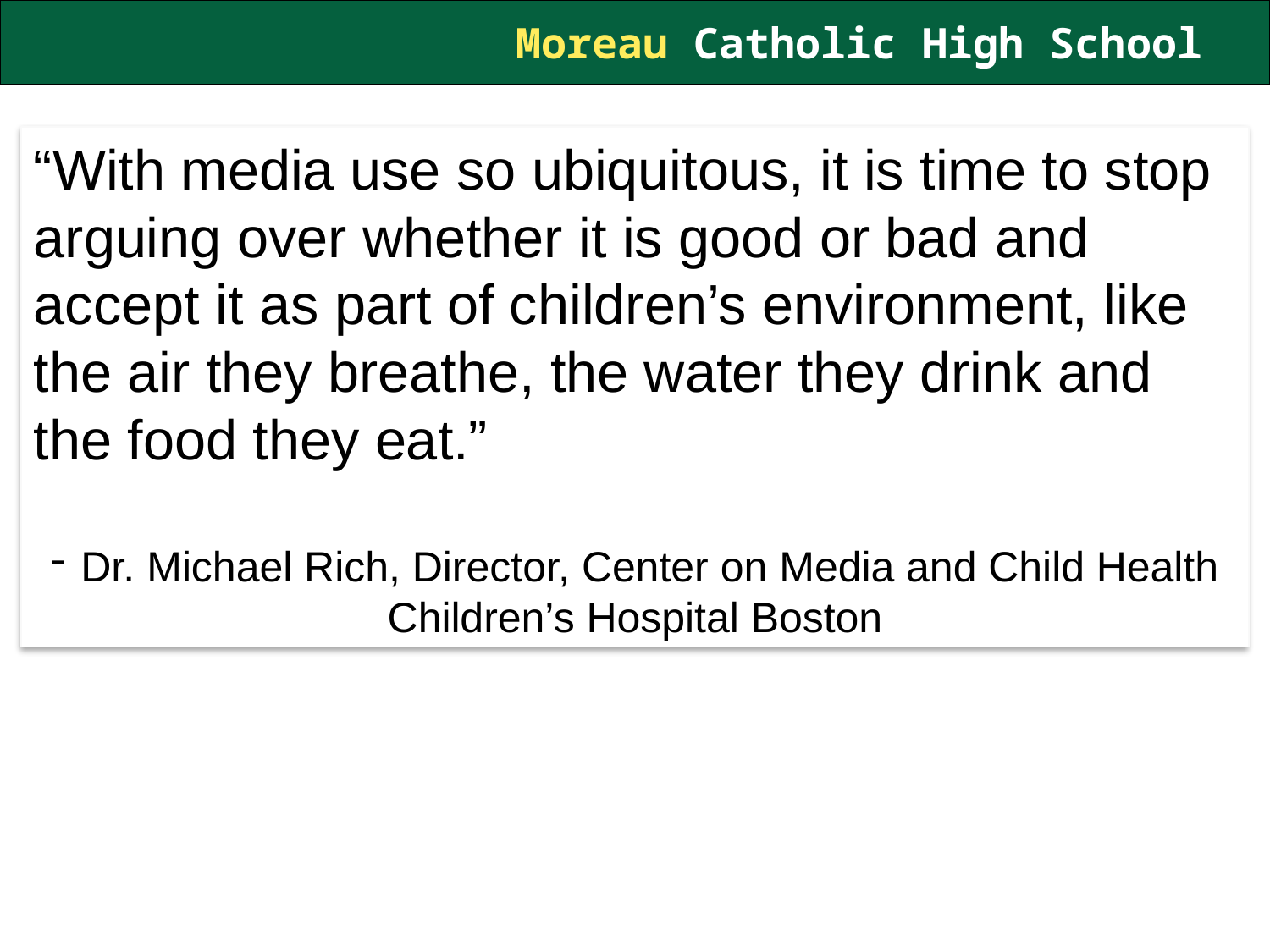

“With media use so ubiquitous, it is time to stop arguing over whether it is good or bad and accept it as part of children’s environment, like the air they breathe, the water they drink and the food they eat.”

Dr. Michael Rich, Director, Center on Media and Child Health
Children’s Hospital Boston